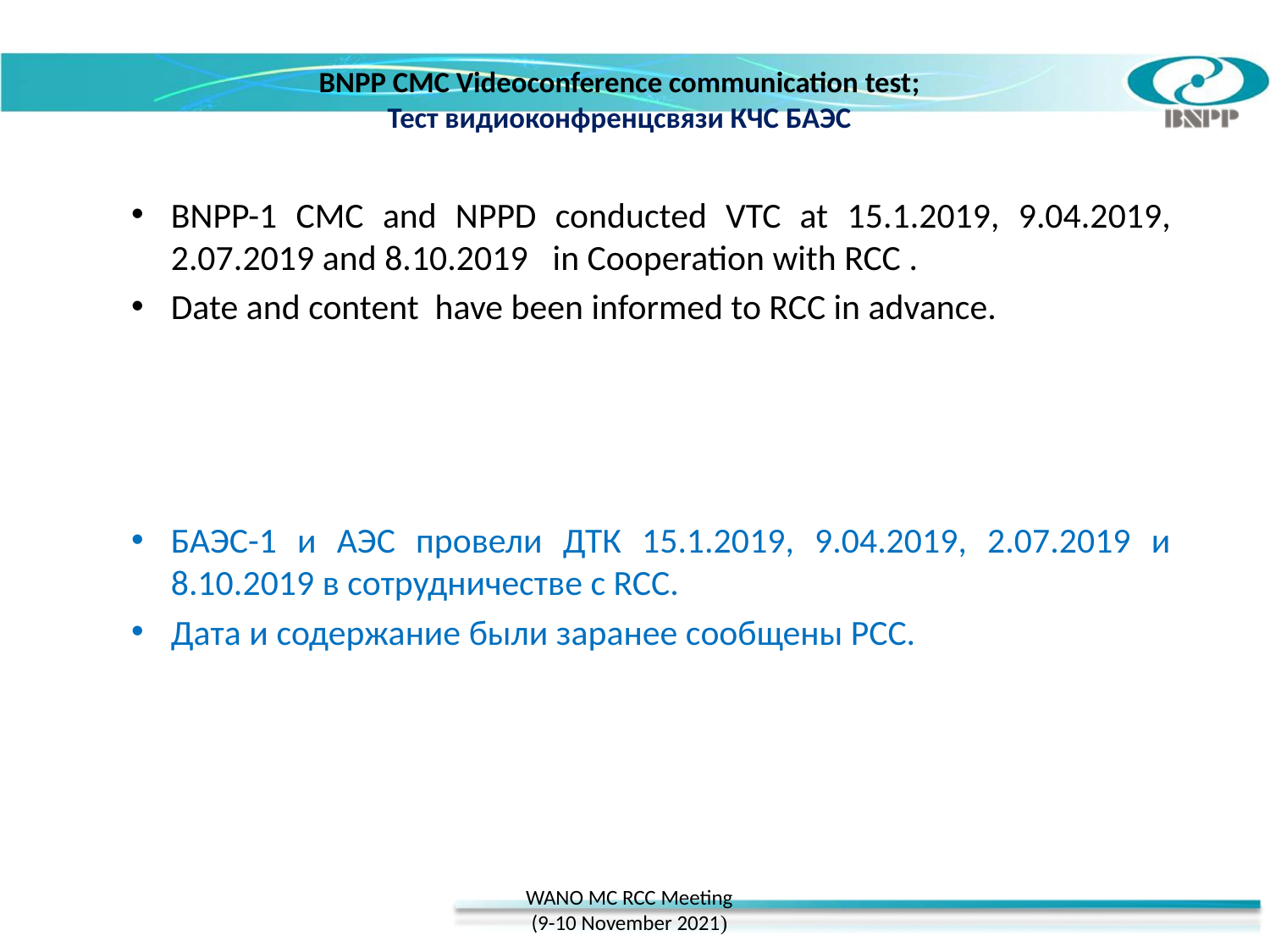

# BNPP CMC Videoconference communication test; Тест видиоконфренцсвязи КЧС БАЭС
BNPP-1 CMC and NPPD conducted VTC at 15.1.2019, 9.04.2019, 2.07.2019 and 8.10.2019   in Cooperation with RCC .
Date and content  have been informed to RCC in advance.

БАЭС-1 и АЭС провели ДТК 15.1.2019, 9.04.2019, 2.07.2019 и 8.10.2019 в сотрудничестве с RCC.
Дата и содержание были заранее сообщены РСС.

WANO MC RCC Meeting
(9-10 November 2021)